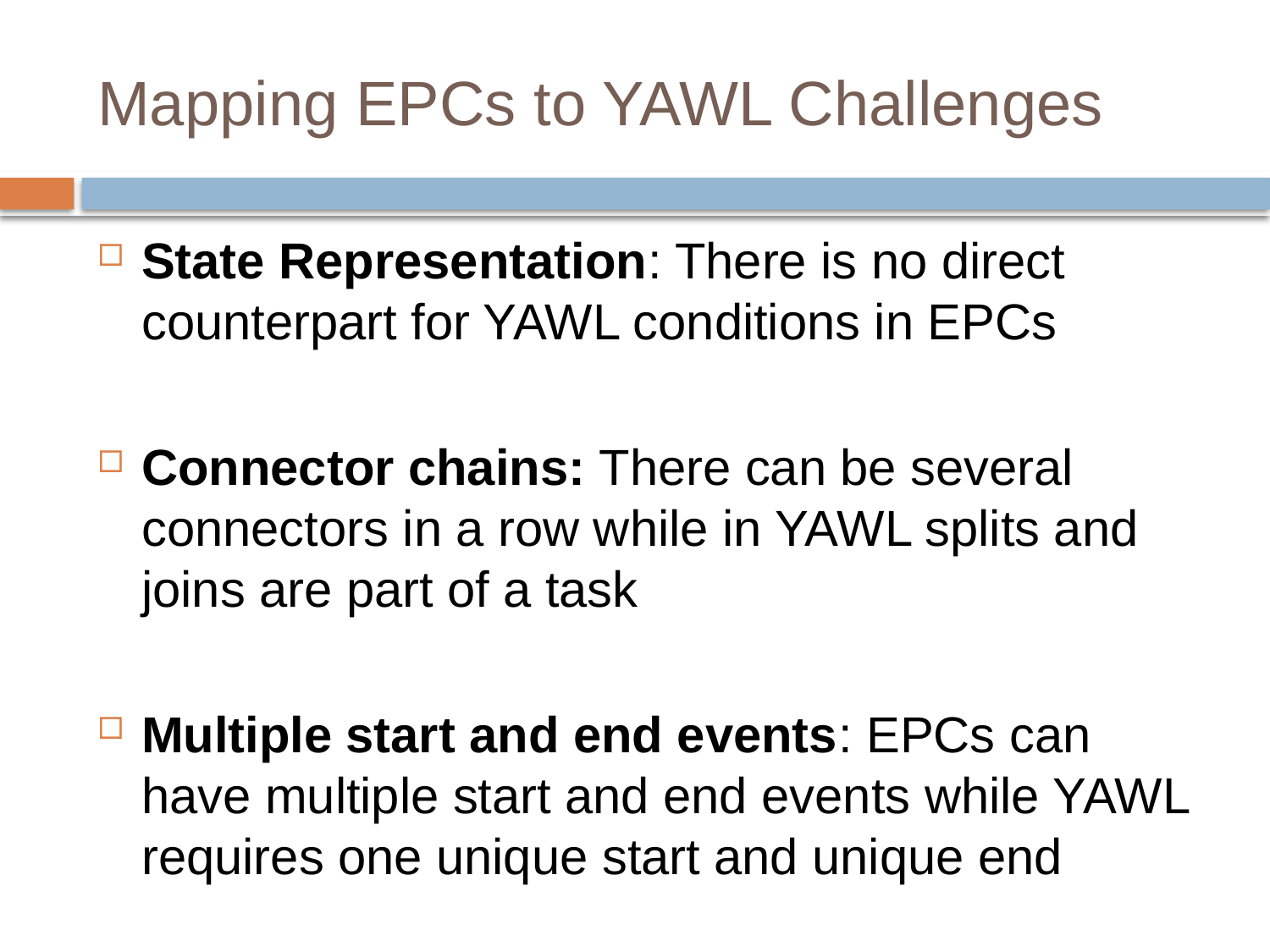

# Mapping EPCs to YAWL Challenges
State Representation: There is no direct counterpart for YAWL conditions in EPCs

Connector chains: There can be several connectors in a row while in YAWL splits and joins are part of a task

Multiple start and end events: EPCs can have multiple start and end events while YAWL requires one unique start and unique end